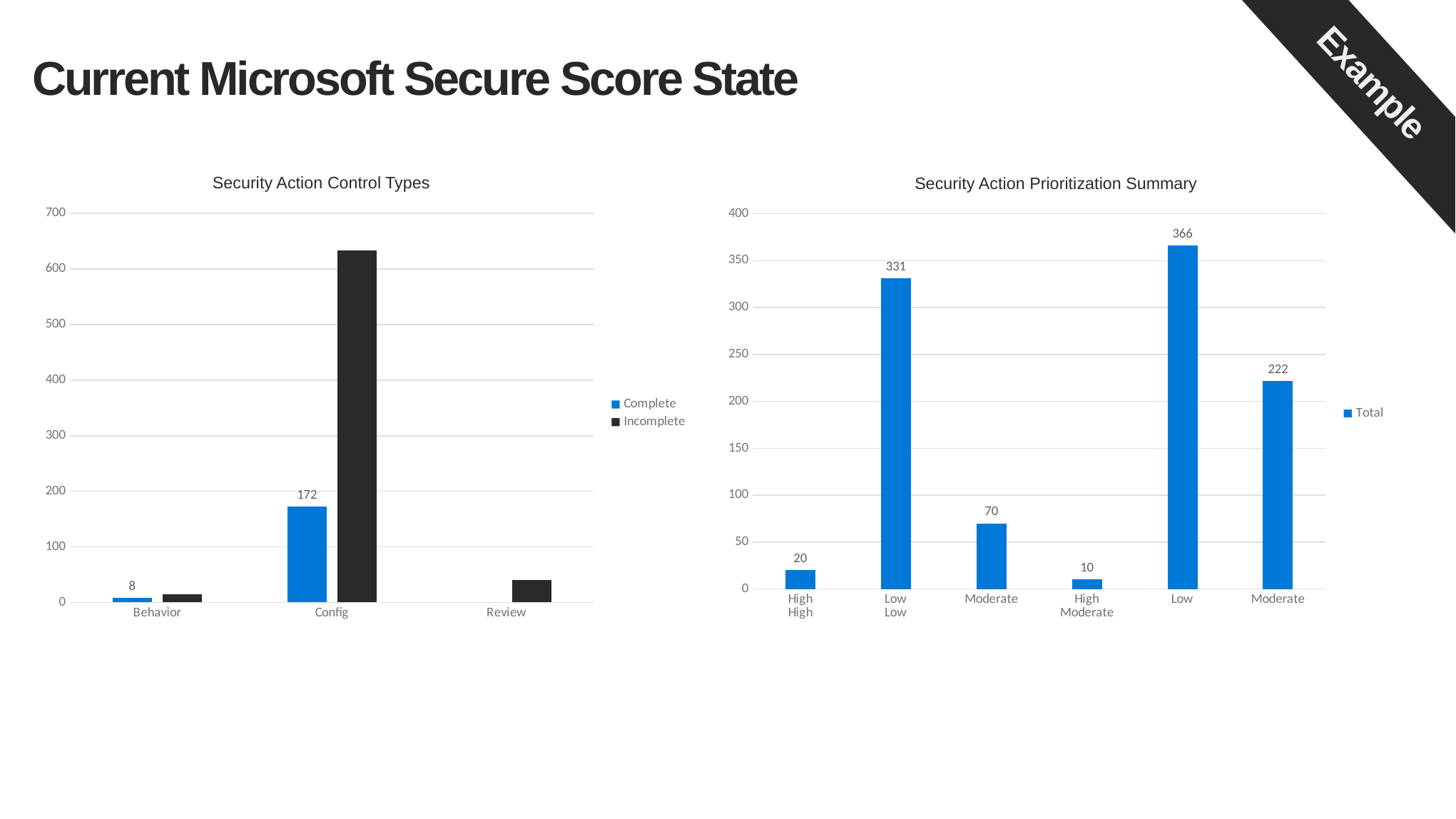

Example
# Current Microsoft Secure Score State
Security Action Control Types
Security Action Prioritization Summary

### Chart

| Category |  |  |
|---|---|---|
| Behavior | 8.0 | 15.0 |
| Config | 172.0 | 633.0 |
| Review | None | 40.0 |

### Chart

| Category |  |
|---|---|
| High | 20.0 |
| Low | 331.0 |
| Moderate | 70.0 |
| High | 10.0 |
| Low | 366.0 |
| Moderate | 222.0 |